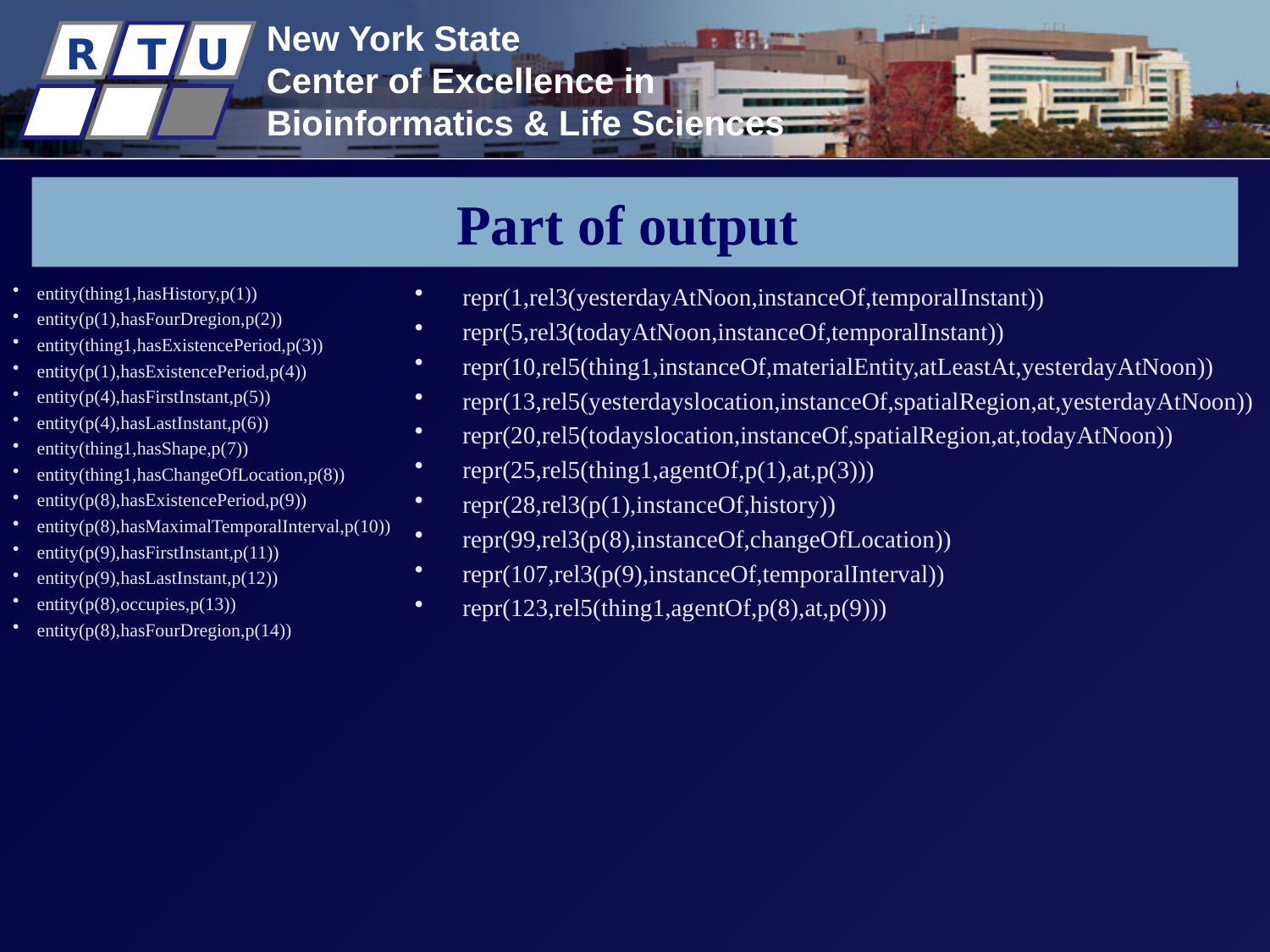

# Part of output
entity(thing1,hasHistory,p(1))
entity(p(1),hasFourDregion,p(2))
entity(thing1,hasExistencePeriod,p(3))
entity(p(1),hasExistencePeriod,p(4))
entity(p(4),hasFirstInstant,p(5))
entity(p(4),hasLastInstant,p(6))
entity(thing1,hasShape,p(7))
entity(thing1,hasChangeOfLocation,p(8))
entity(p(8),hasExistencePeriod,p(9))
entity(p(8),hasMaximalTemporalInterval,p(10))
entity(p(9),hasFirstInstant,p(11))
entity(p(9),hasLastInstant,p(12))
entity(p(8),occupies,p(13))
entity(p(8),hasFourDregion,p(14))

repr(1,rel3(yesterdayAtNoon,instanceOf,temporalInstant))
repr(5,rel3(todayAtNoon,instanceOf,temporalInstant))
repr(10,rel5(thing1,instanceOf,materialEntity,atLeastAt,yesterdayAtNoon))
repr(13,rel5(yesterdayslocation,instanceOf,spatialRegion,at,yesterdayAtNoon))
repr(20,rel5(todayslocation,instanceOf,spatialRegion,at,todayAtNoon))
repr(25,rel5(thing1,agentOf,p(1),at,p(3)))
repr(28,rel3(p(1),instanceOf,history))
repr(99,rel3(p(8),instanceOf,changeOfLocation))
repr(107,rel3(p(9),instanceOf,temporalInterval))
repr(123,rel5(thing1,agentOf,p(8),at,p(9)))